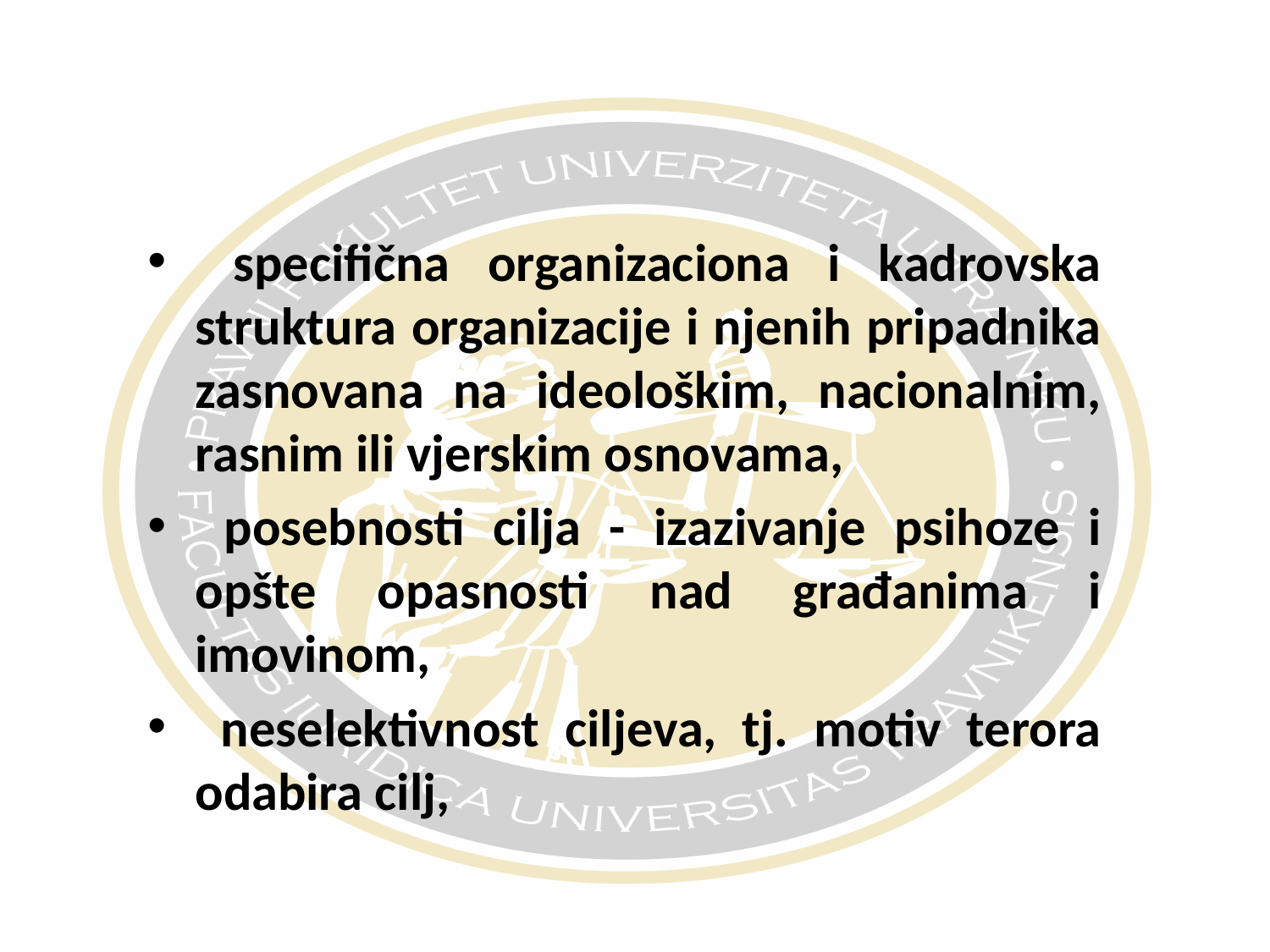

#
 specifična organizaciona i kadrovska struktura organizacije i njenih pripadnika zasnovana na ideološkim, nacionalnim, rasnim ili vjerskim osnovama,
 posebnosti cilja - izazivanje psihoze i opšte opasnosti nad građanima i imovinom,
 neselektivnost ciljeva, tj. motiv terora odabira cilj,